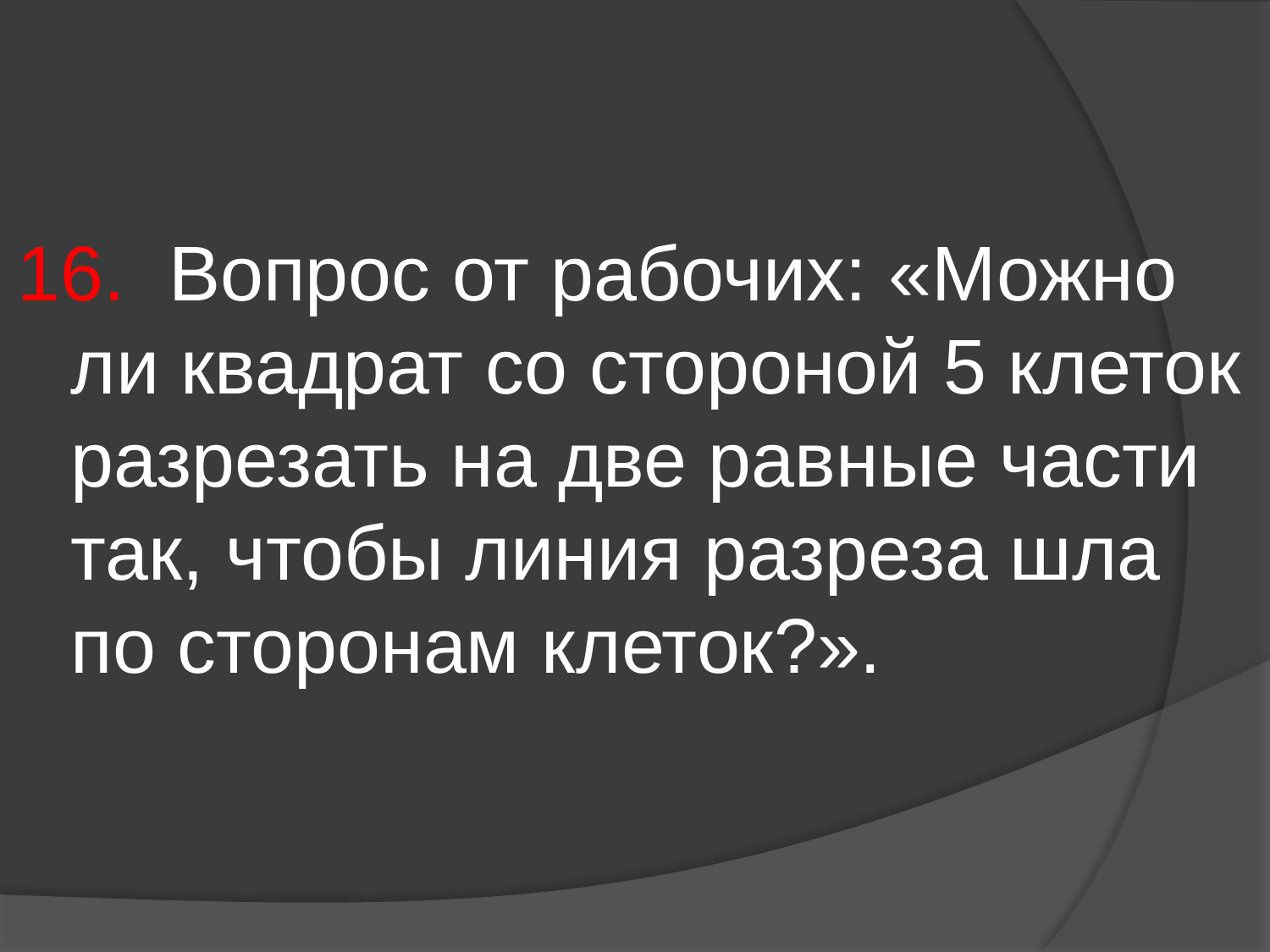

16.  Вопрос от рабочих: «Можно ли квадрат со стороной 5 клеток разрезать на две равные части так, чтобы линия разреза шла по сторонам клеток?».